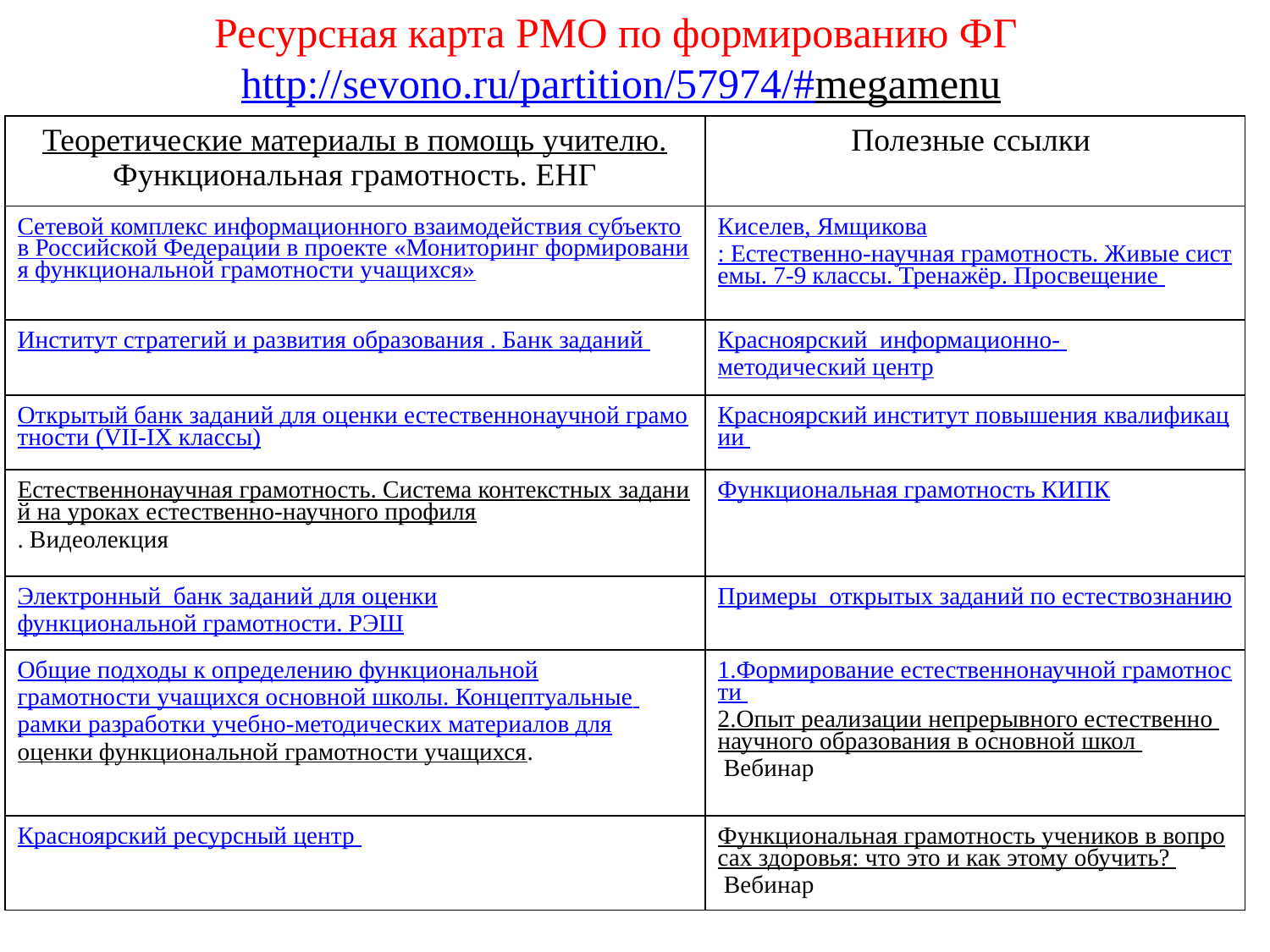

# Ресурсная карта РМО по формированию ФГ  http://sevono.ru/partition/57974/#megamenu
| Теоретические материалы в помощь учителю. Функциональная грамотность. ЕНГ | Полезные ссылки |
| --- | --- |
| Сетевой комплекс информационного взаимодействия субъектов Российской Федерации в проекте «Мониторинг формирования функциональной грамотности учащихся» | Киселев, Ямщикова: Естественно-научная грамотность. Живые системы. 7-9 классы. Тренажёр. Просвещение |
| Институт стратегий и развития образования . Банк заданий | Красноярский информационно- методический центр |
| Открытый банк заданий для оценки естественнонаучной грамотности (VII-IX классы) | Красноярский институт повышения квалификации |
| Естественнонаучная грамотность. Система контекстных заданий на уроках естественно-научного профиля. Видеолекция | Функциональная грамотность КИПК |
| Электронный банк заданий для оценки функциональной грамотности. РЭШ | Примеры открытых заданий по естествознанию |
| Общие подходы к определению функциональной грамотности учащихся основной школы. Концептуальные рамки разработки учебно-методических материалов для оценки функциональной грамотности учащихся. | 1.Формирование естественнонаучной грамотности 2.Опыт реализации непрерывного естественно научного образования в основной школ Вебинар |
| Красноярский ресурсный центр | Функциональная грамотность учеников в вопросах здоровья: что это и как этому обучить? Вебинар |